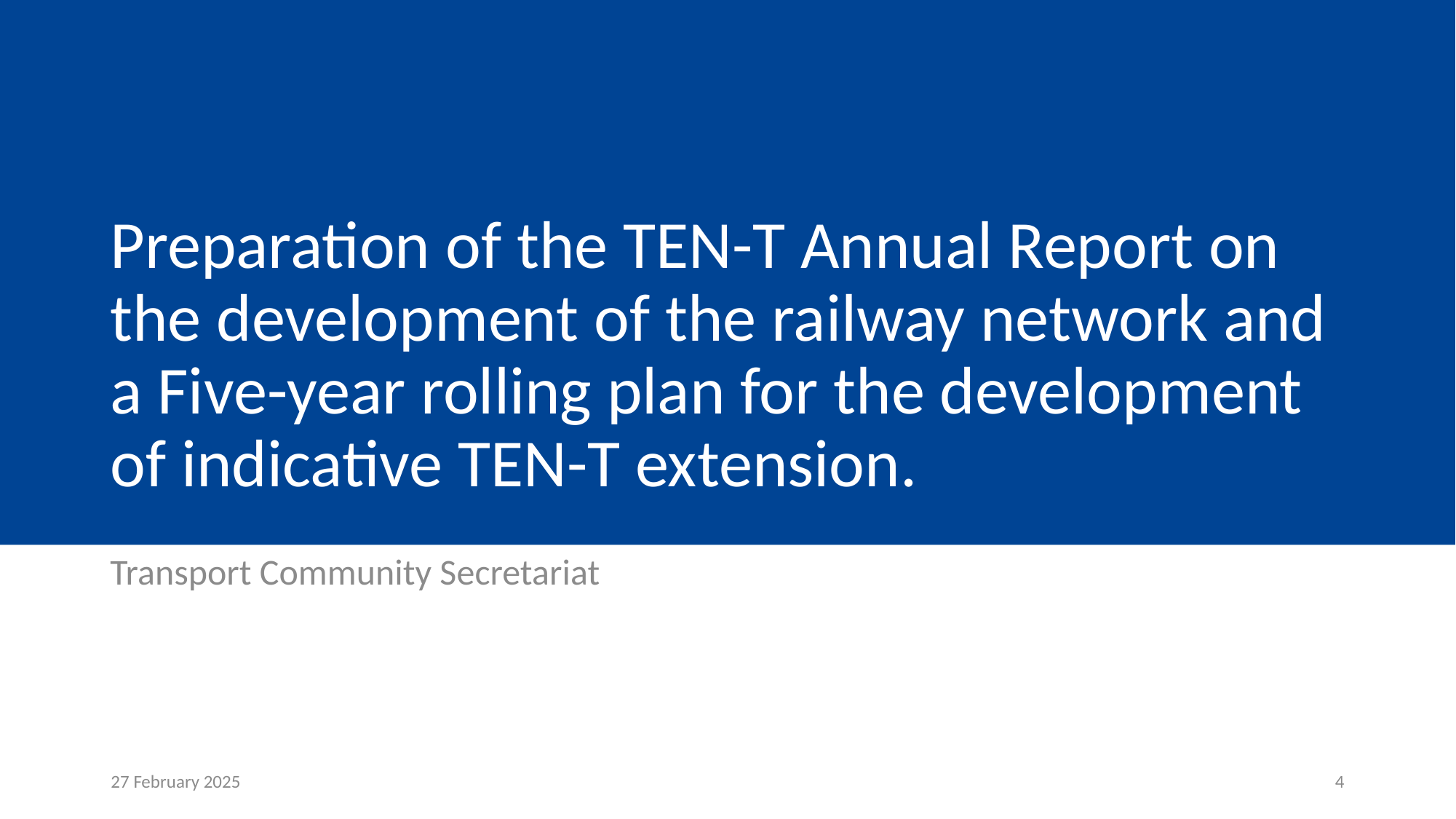

# Preparation of the TEN-T Annual Report on the development of the railway network and a Five-year rolling plan for the development of indicative TEN-T extension.
Transport Community Secretariat
27 February 2025
4